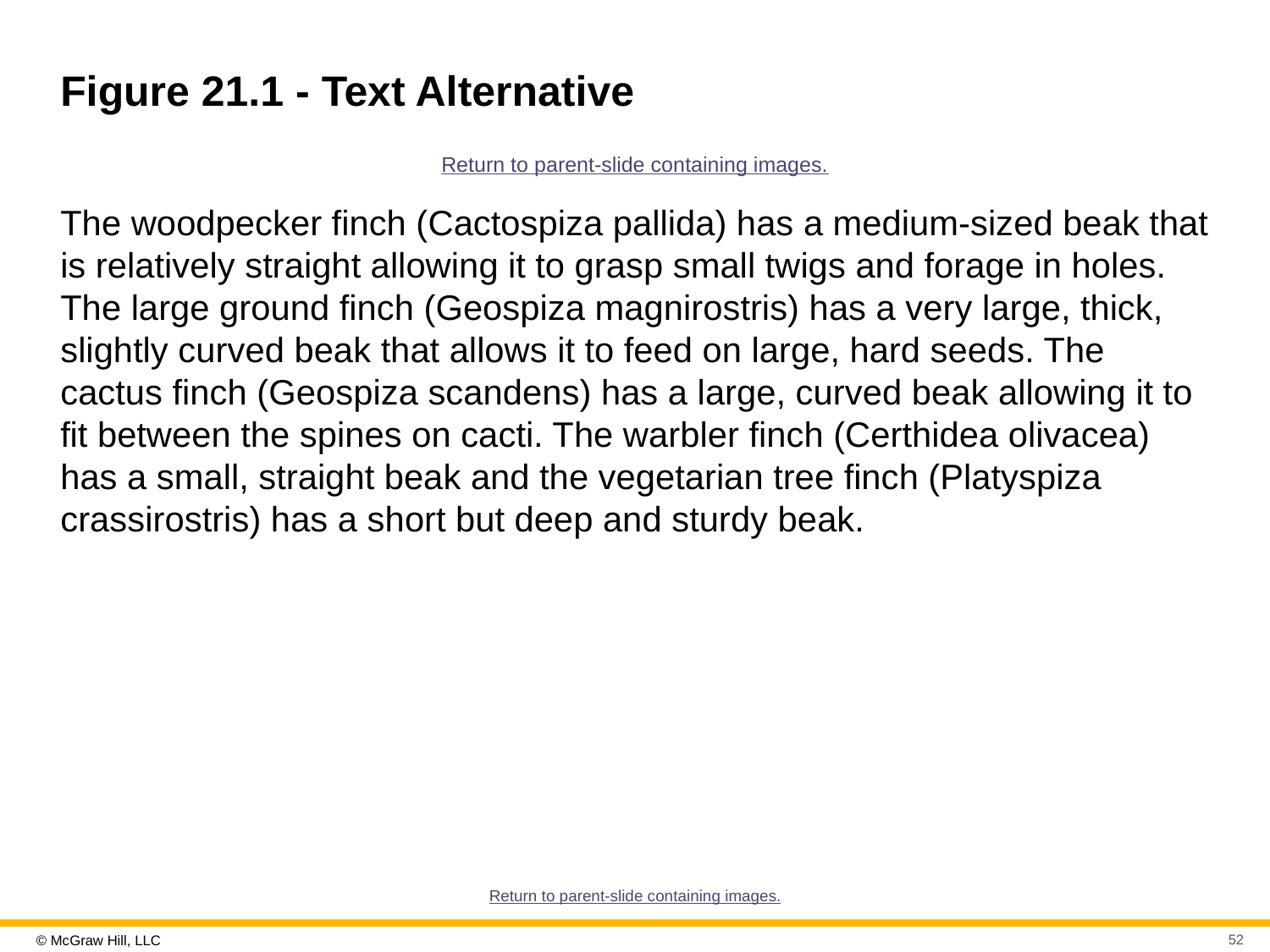

# Figure 21.1 - Text Alternative
Return to parent-slide containing images.
The woodpecker finch (Cactospiza pallida) has a medium-sized beak that is relatively straight allowing it to grasp small twigs and forage in holes. The large ground finch (Geospiza magnirostris) has a very large, thick, slightly curved beak that allows it to feed on large, hard seeds. The cactus finch (Geospiza scandens) has a large, curved beak allowing it to fit between the spines on cacti. The warbler finch (Certhidea olivacea) has a small, straight beak and the vegetarian tree finch (Platyspiza crassirostris) has a short but deep and sturdy beak.
Return to parent-slide containing images.
52